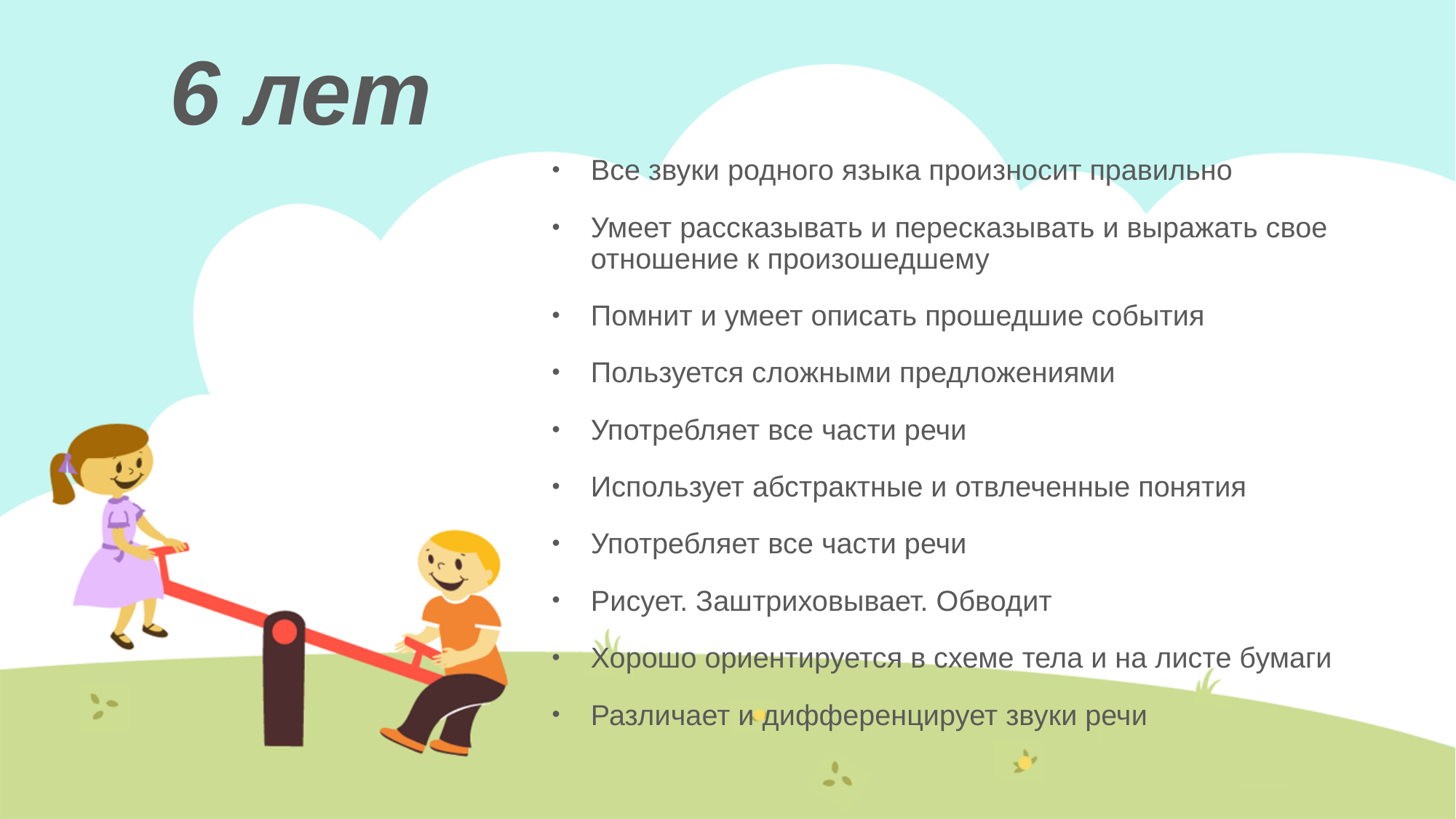

# 6 лет
Все звуки родного языка произносит правильно
Умеет рассказывать и пересказывать и выражать свое отношение к произошедшему
Помнит и умеет описать прошедшие события
Пользуется сложными предложениями
Употребляет все части речи
Использует абстрактные и отвлеченные понятия
Употребляет все части речи
Рисует. Заштриховывает. Обводит
Хорошо ориентируется в схеме тела и на листе бумаги
Различает и дифференцирует звуки речи